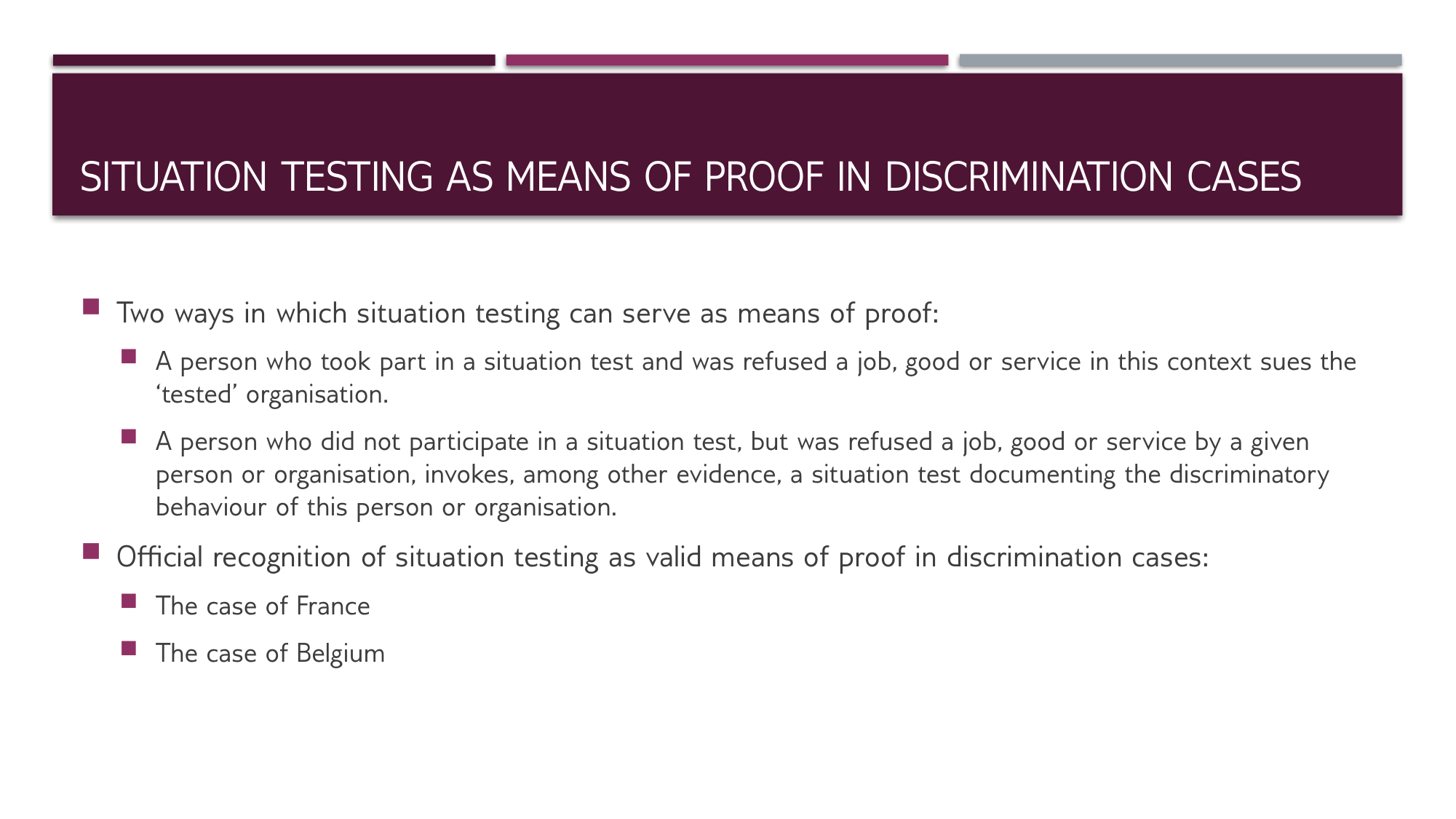

# Situation testing as means of proof in discrimination cases
Two ways in which situation testing can serve as means of proof:
A person who took part in a situation test and was refused a job, good or service in this context sues the ‘tested’ organisation.
A person who did not participate in a situation test, but was refused a job, good or service by a given person or organisation, invokes, among other evidence, a situation test documenting the discriminatory behaviour of this person or organisation.
Official recognition of situation testing as valid means of proof in discrimination cases:
The case of France
The case of Belgium